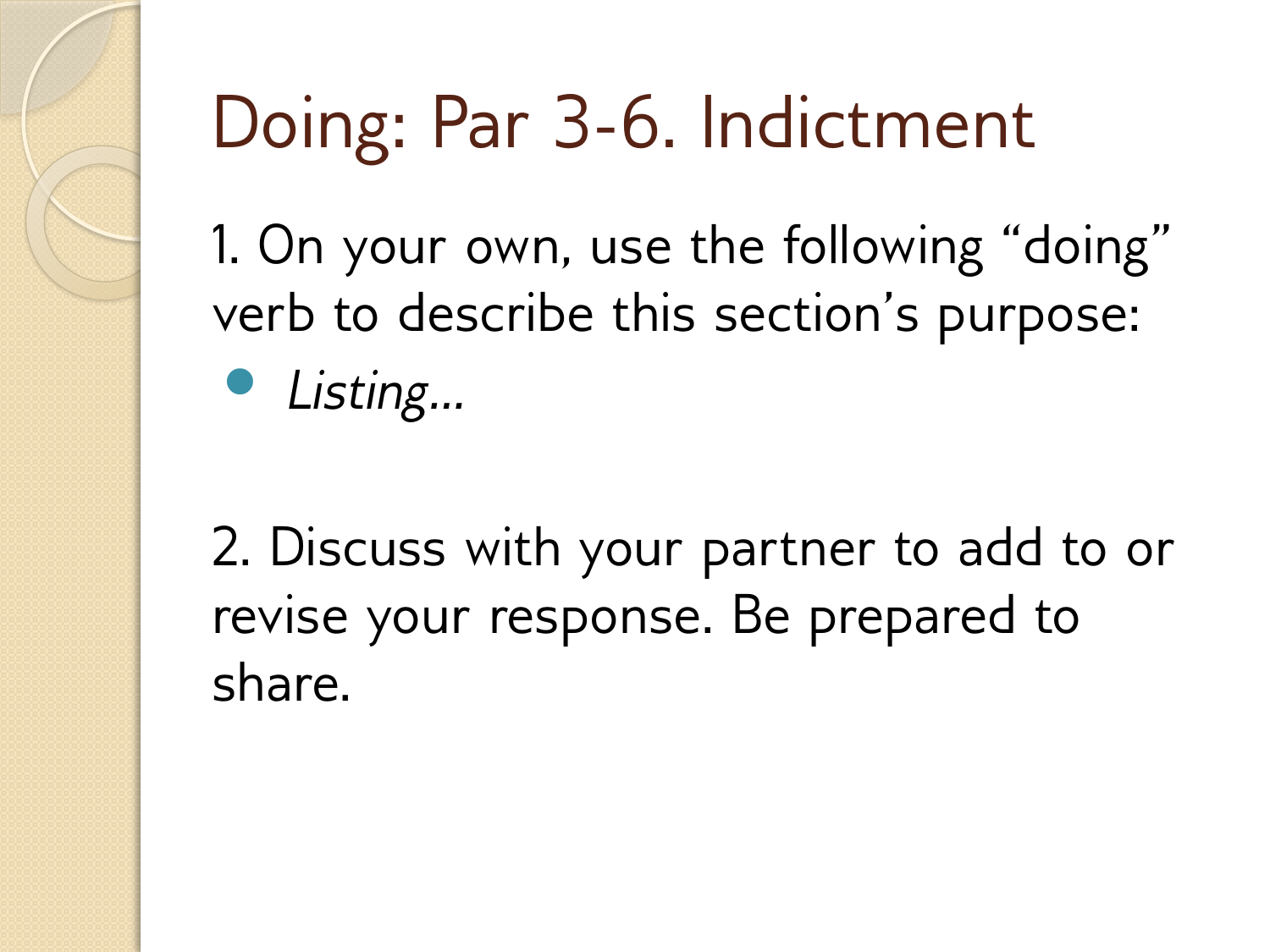

# Doing: Par 3-6. Indictment
1. On your own, use the following “doing” verb to describe this section’s purpose:
 Listing…

2. Discuss with your partner to add to or revise your response. Be prepared to share.